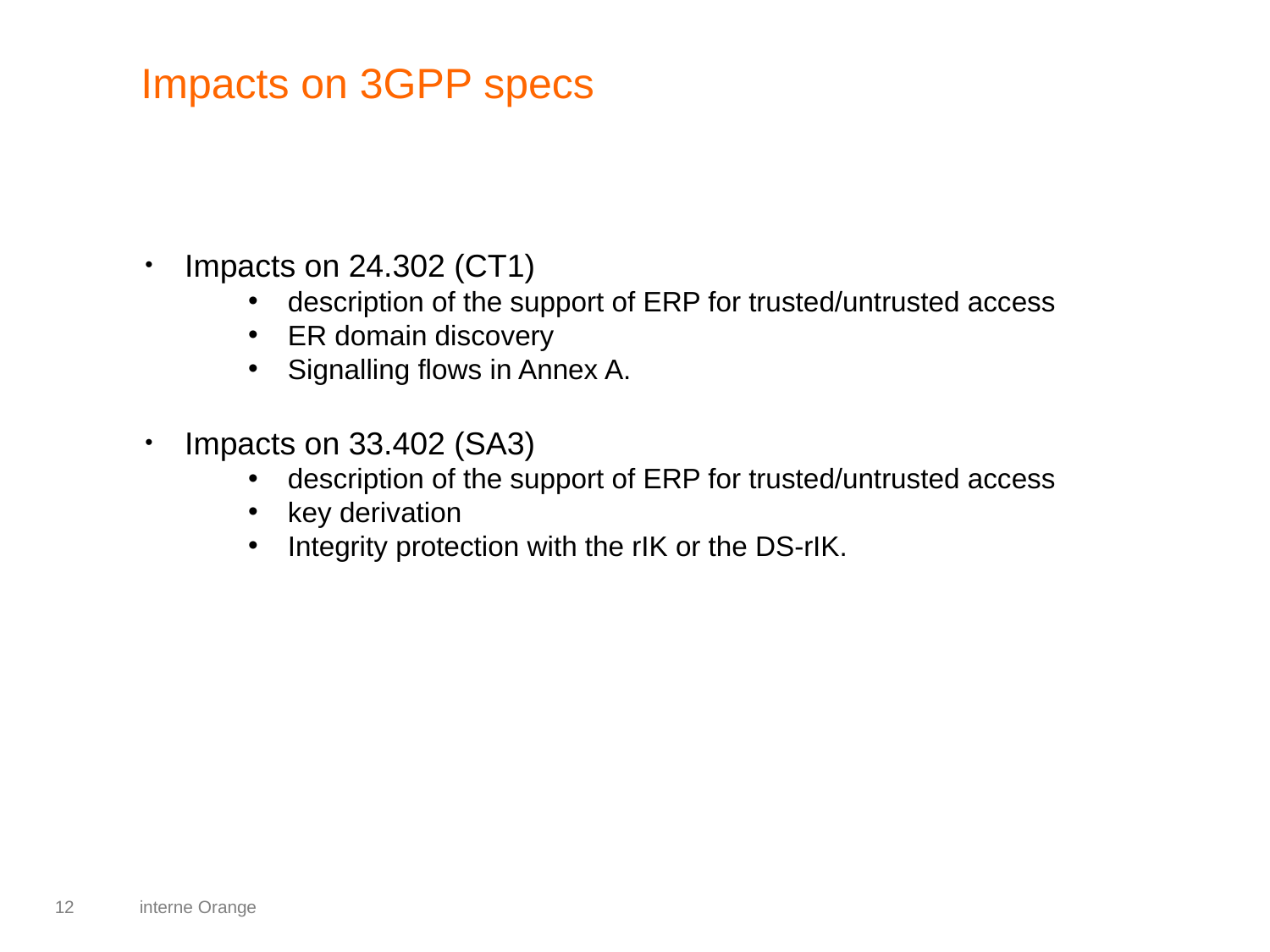

# Impacts on 3GPP specs
Impacts on 24.302 (CT1)
description of the support of ERP for trusted/untrusted access
ER domain discovery
Signalling flows in Annex A.

Impacts on 33.402 (SA3)
description of the support of ERP for trusted/untrusted access
key derivation
Integrity protection with the rIK or the DS-rIK.